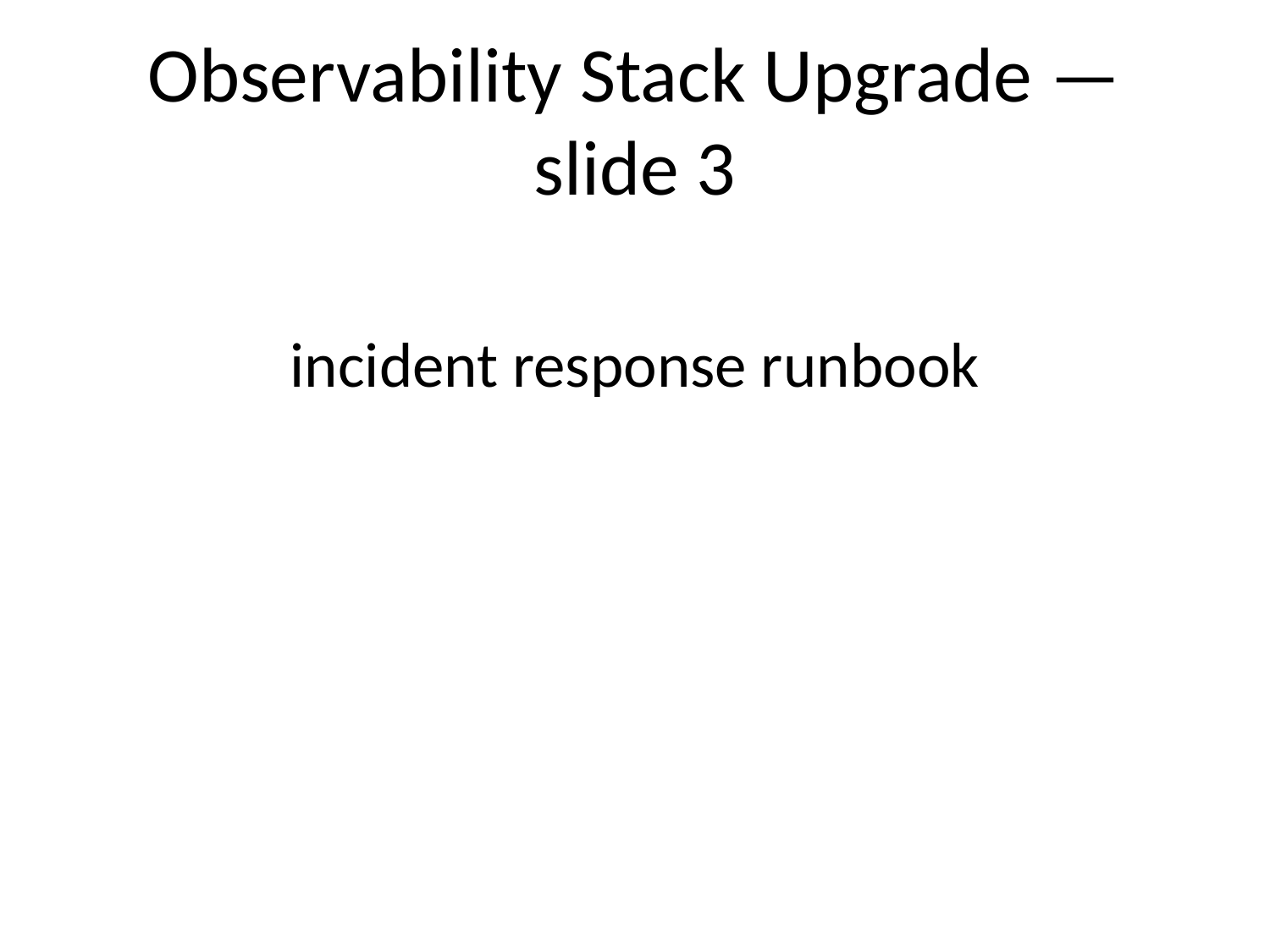

# Observability Stack Upgrade — slide 3
incident response runbook